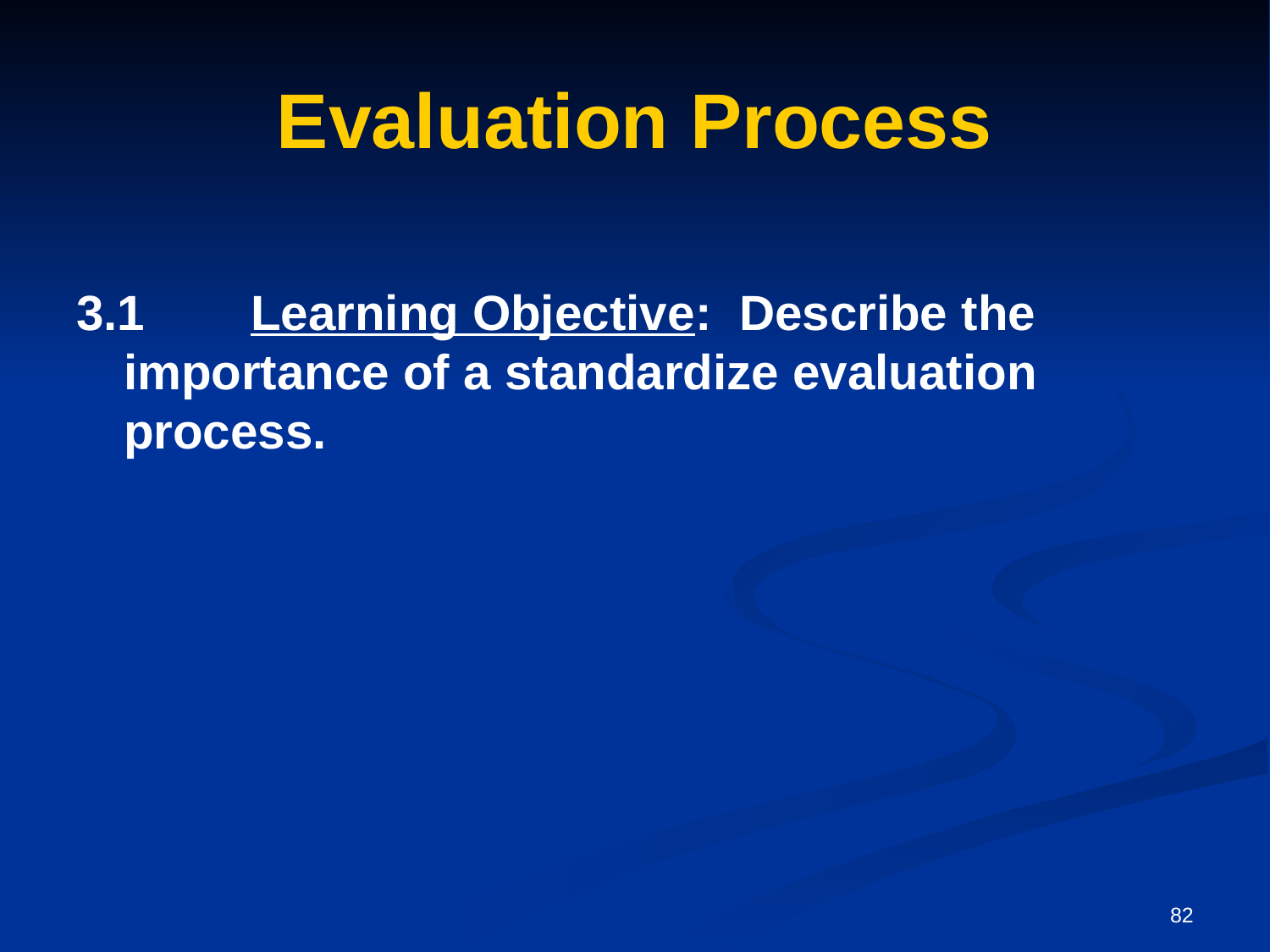

# Evaluation Process
3.1	Learning Objective:  Describe the 	importance of a standardize evaluation 	process.
82